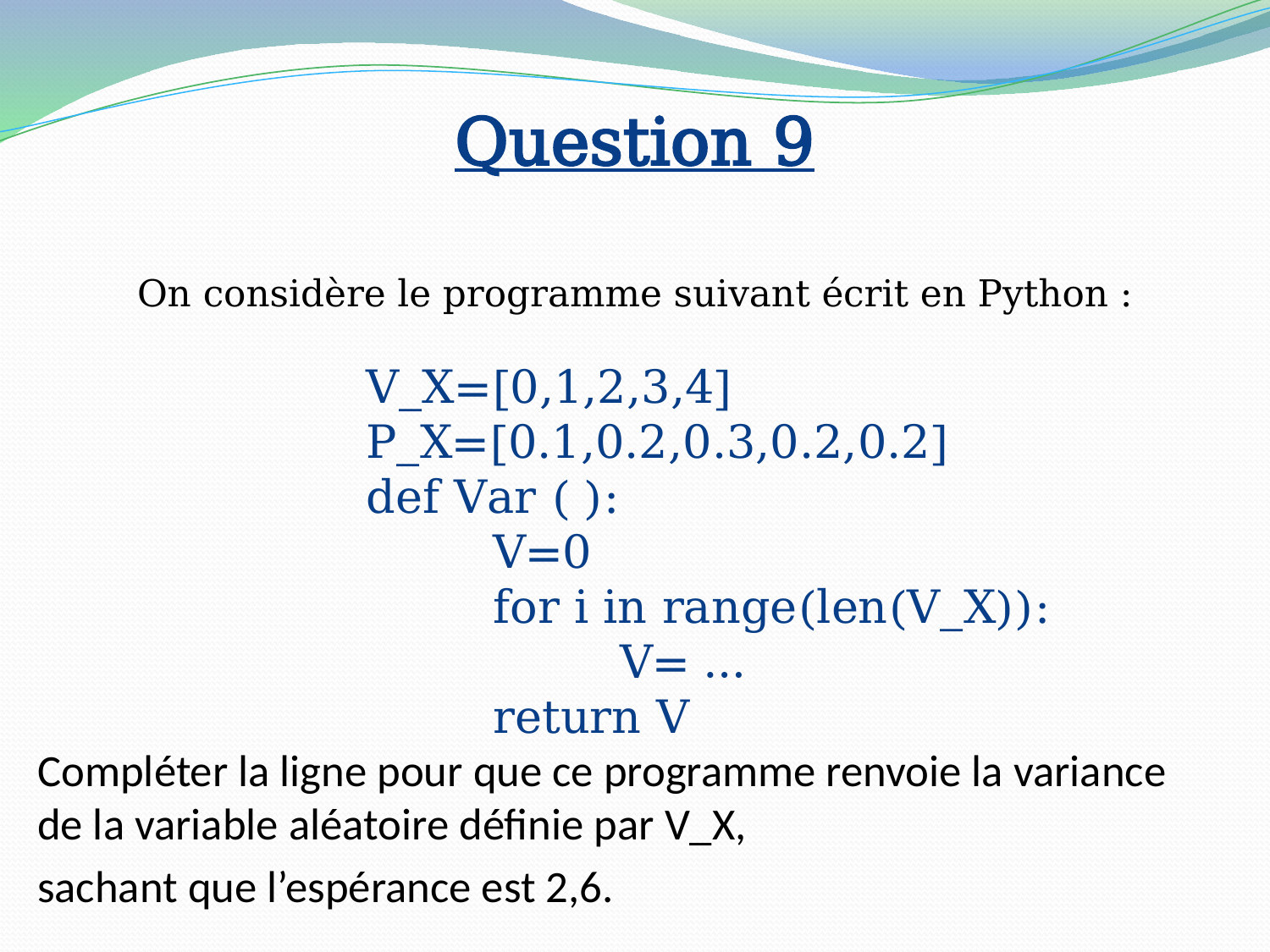

# Question 9
On considère le programme suivant écrit en Python :

V_X=[0,1,2,3,4]
P_X=[0.1,0.2,0.3,0.2,0.2]
def Var ( ):
	V=0
	for i in range(len(V_X)):
		V= …
	return V
Compléter la ligne pour que ce programme renvoie la variance de la variable aléatoire définie par V_X,
sachant que l’espérance est 2,6.